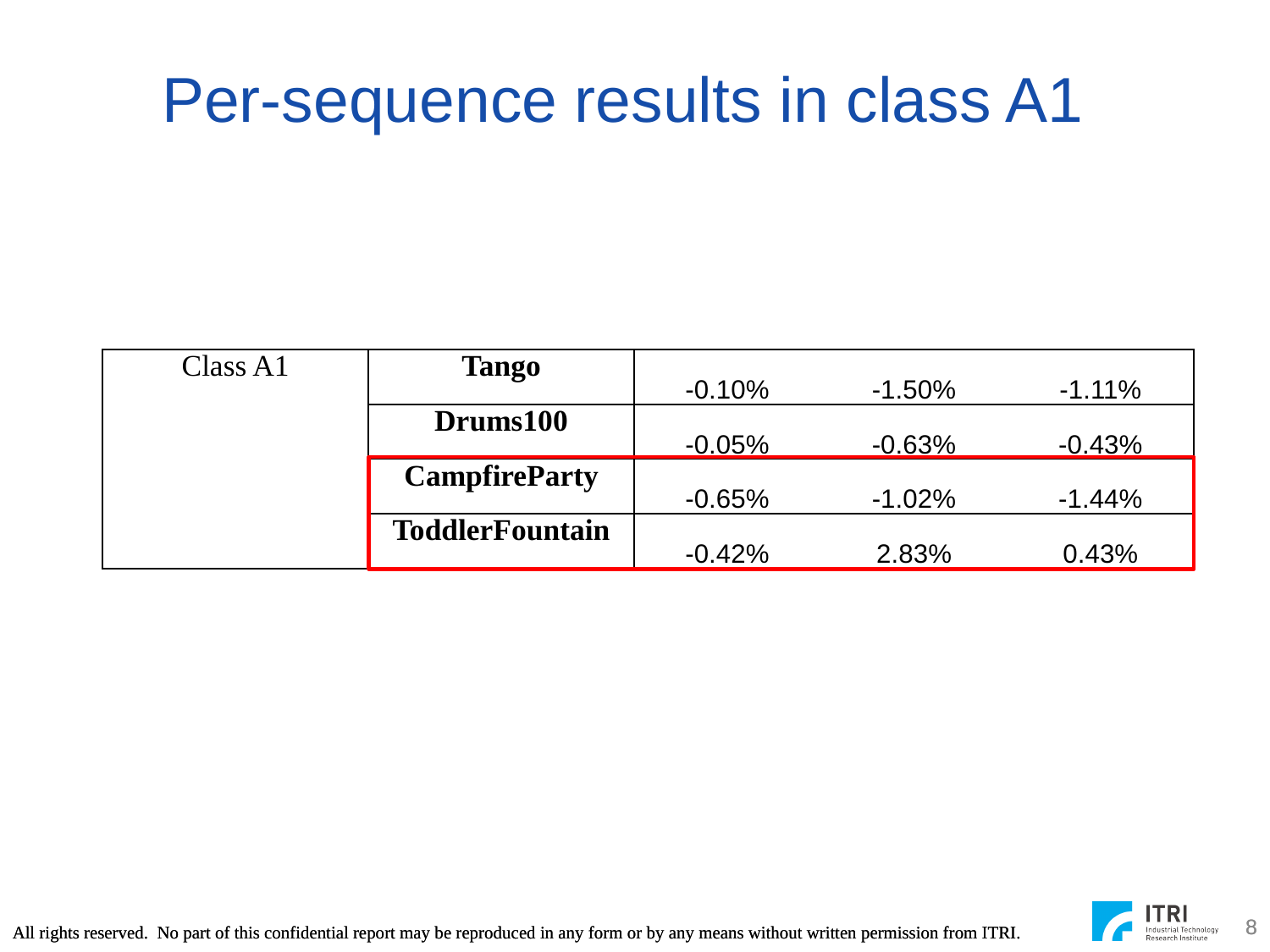

# Per-sequence results in class A1
| Class A1 | Tango | -0.10% | -1.50% | -1.11% |
| --- | --- | --- | --- | --- |
|  | Drums100 | -0.05% | -0.63% | -0.43% |
|  | CampfireParty | -0.65% | -1.02% | -1.44% |
|  | ToddlerFountain | -0.42% | 2.83% | 0.43% |

8